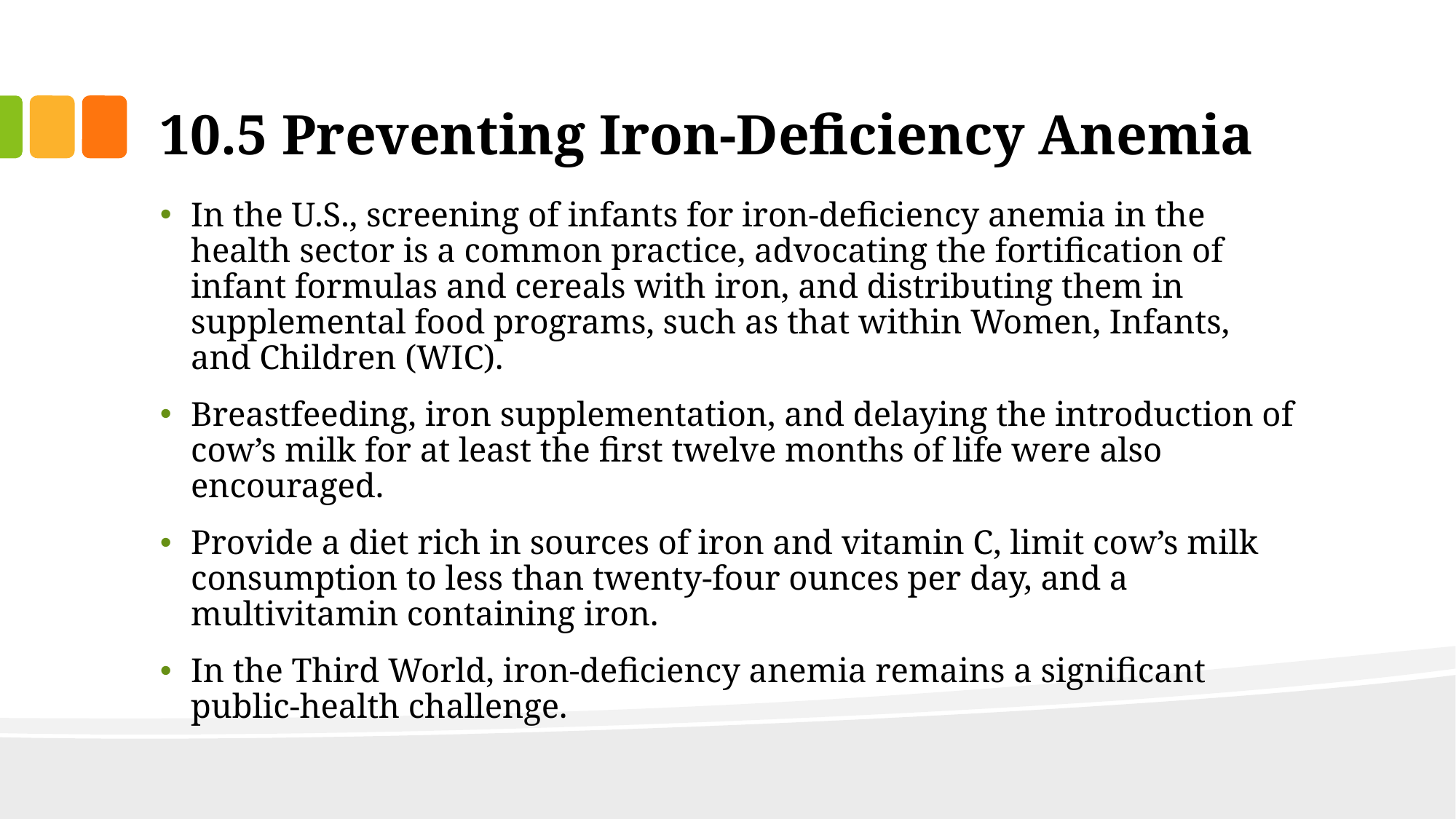

# 10.5 Preventing Iron-Deficiency Anemia
In the U.S., screening of infants for iron-deficiency anemia in the health sector is a common practice, advocating the fortification of infant formulas and cereals with iron, and distributing them in supplemental food programs, such as that within Women, Infants, and Children (WIC).
Breastfeeding, iron supplementation, and delaying the introduction of cow’s milk for at least the first twelve months of life were also encouraged.
Provide a diet rich in sources of iron and vitamin C, limit cow’s milk consumption to less than twenty-four ounces per day, and a multivitamin containing iron.
In the Third World, iron-deficiency anemia remains a significant public-health challenge.